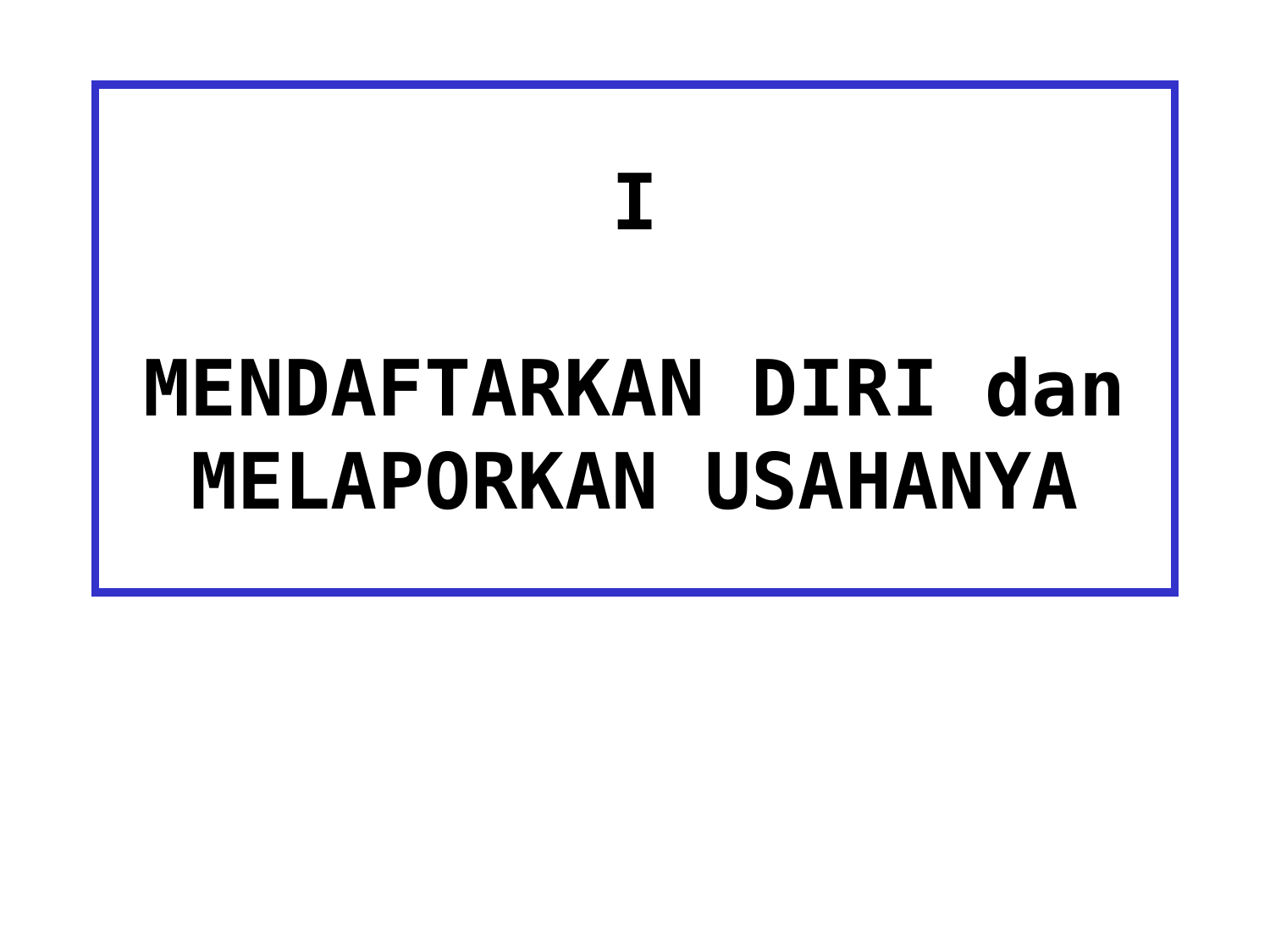

# I MENDAFTARKAN DIRI dan MELAPORKAN USAHANYA